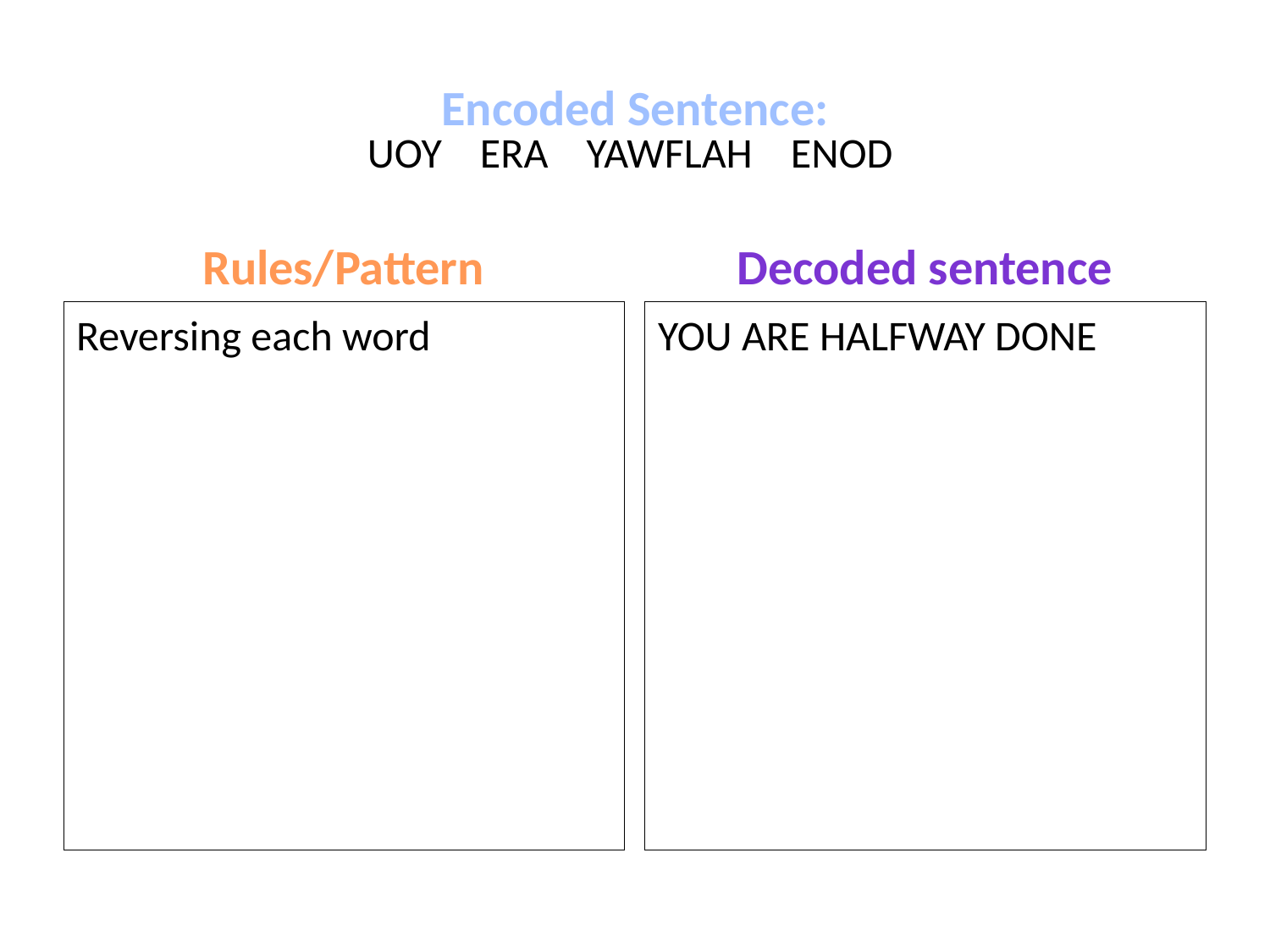

# UOY    ERA    YAWFLAH    ENOD
Encoded Sentence:
Rules/Pattern
Decoded sentence
Reversing each word
YOU ARE HALFWAY DONE